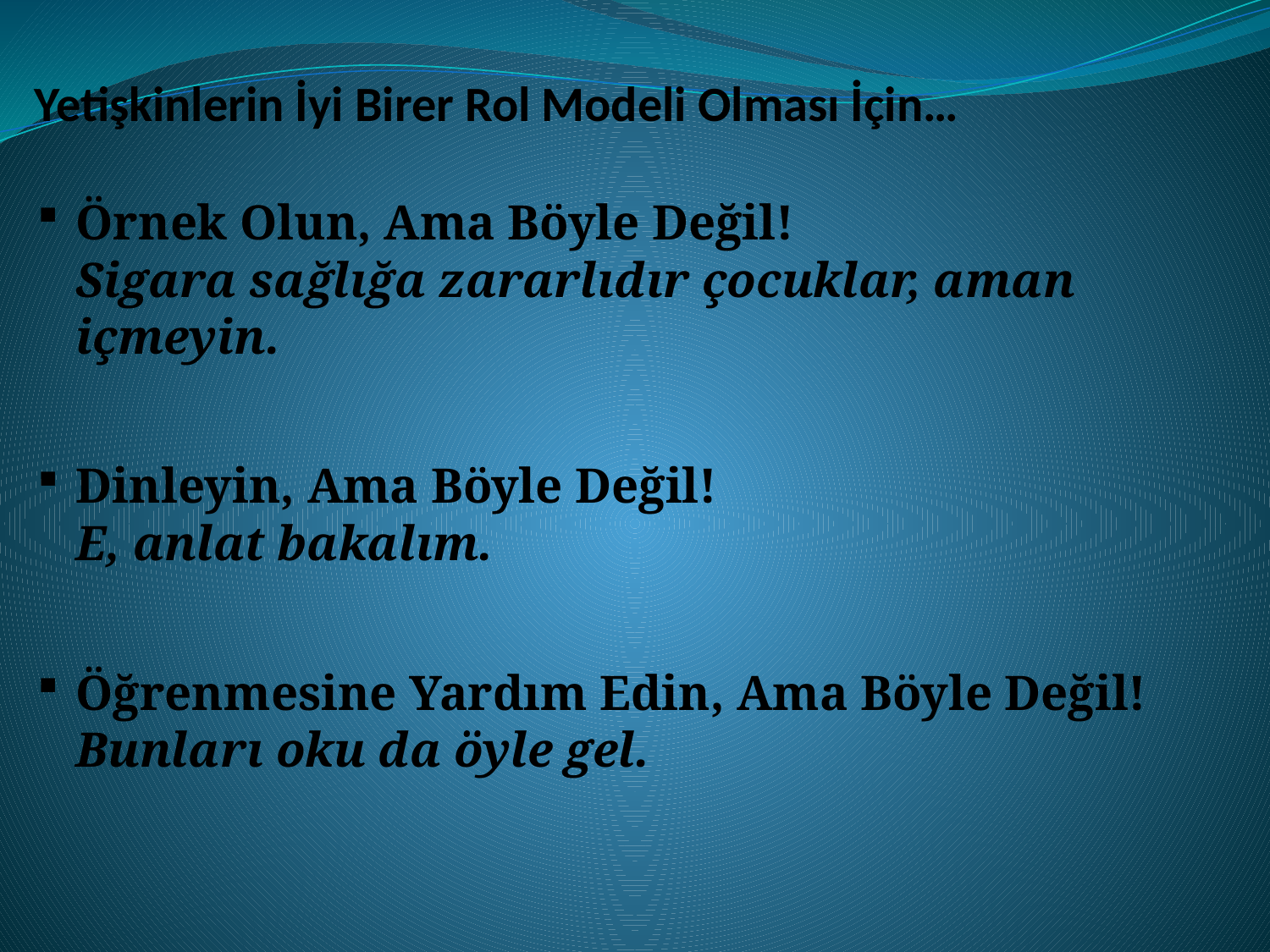

Yetişkinlerin İyi Birer Rol Modeli Olması İçin…
Örnek Olun, Ama Böyle Değil!
Sigara sağlığa zararlıdır çocuklar, aman içmeyin.

Dinleyin, Ama Böyle Değil!
E, anlat bakalım.

Öğrenmesine Yardım Edin, Ama Böyle Değil!
Bunları oku da öyle gel.